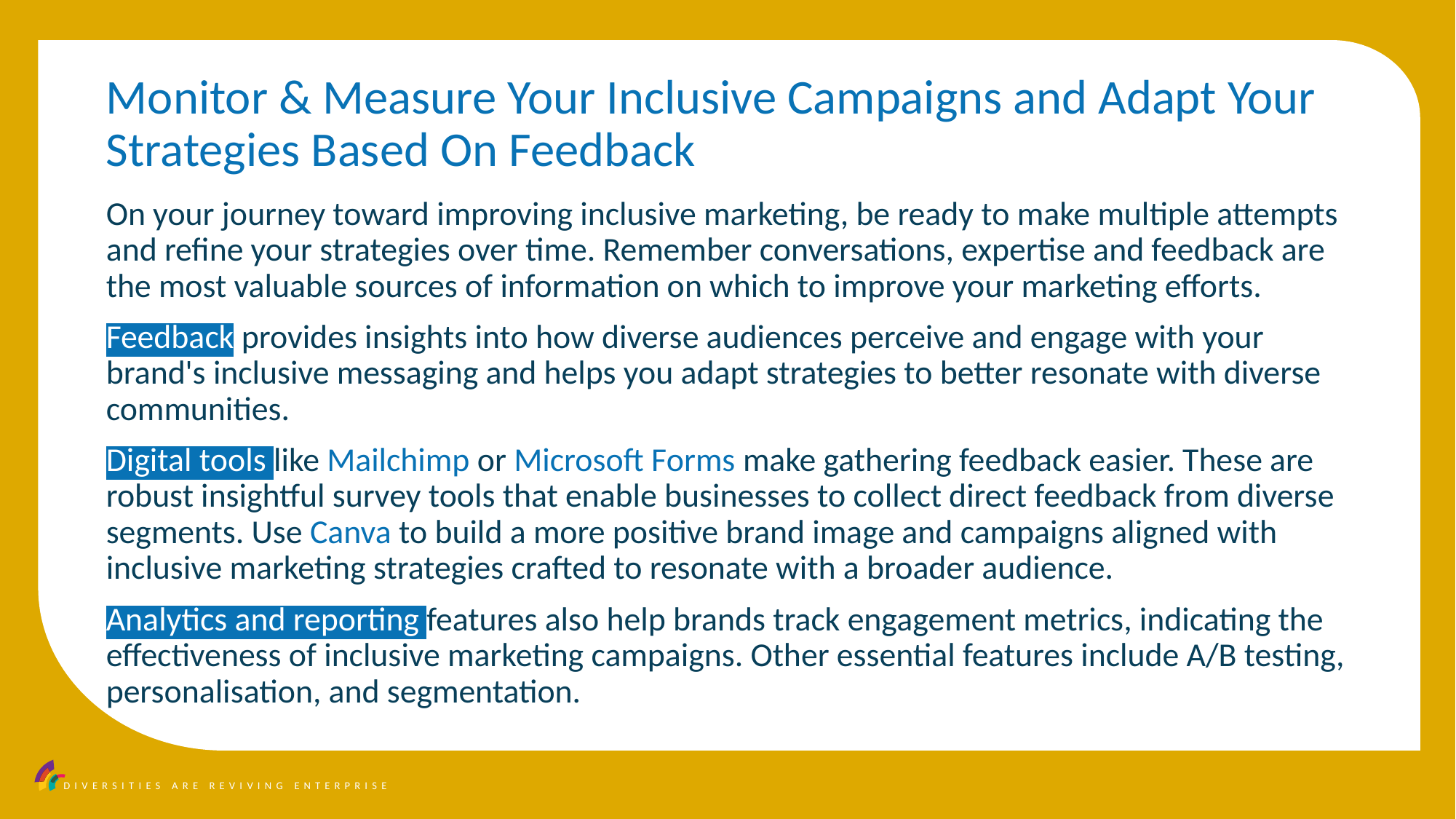

Monitor & Measure Your Inclusive Campaigns and Adapt Your Strategies Based On Feedback
On your journey toward improving inclusive marketing, be ready to make multiple attempts and refine your strategies over time. Remember conversations, expertise and feedback are the most valuable sources of information on which to improve your marketing efforts.
Feedback provides insights into how diverse audiences perceive and engage with your brand's inclusive messaging and helps you adapt strategies to better resonate with diverse communities.
Digital tools like Mailchimp or Microsoft Forms make gathering feedback easier. These are robust insightful survey tools that enable businesses to collect direct feedback from diverse segments. Use Canva to build a more positive brand image and campaigns aligned with inclusive marketing strategies crafted to resonate with a broader audience.
Analytics and reporting features also help brands track engagement metrics, indicating the effectiveness of inclusive marketing campaigns. Other essential features include A/B testing, personalisation, and segmentation.